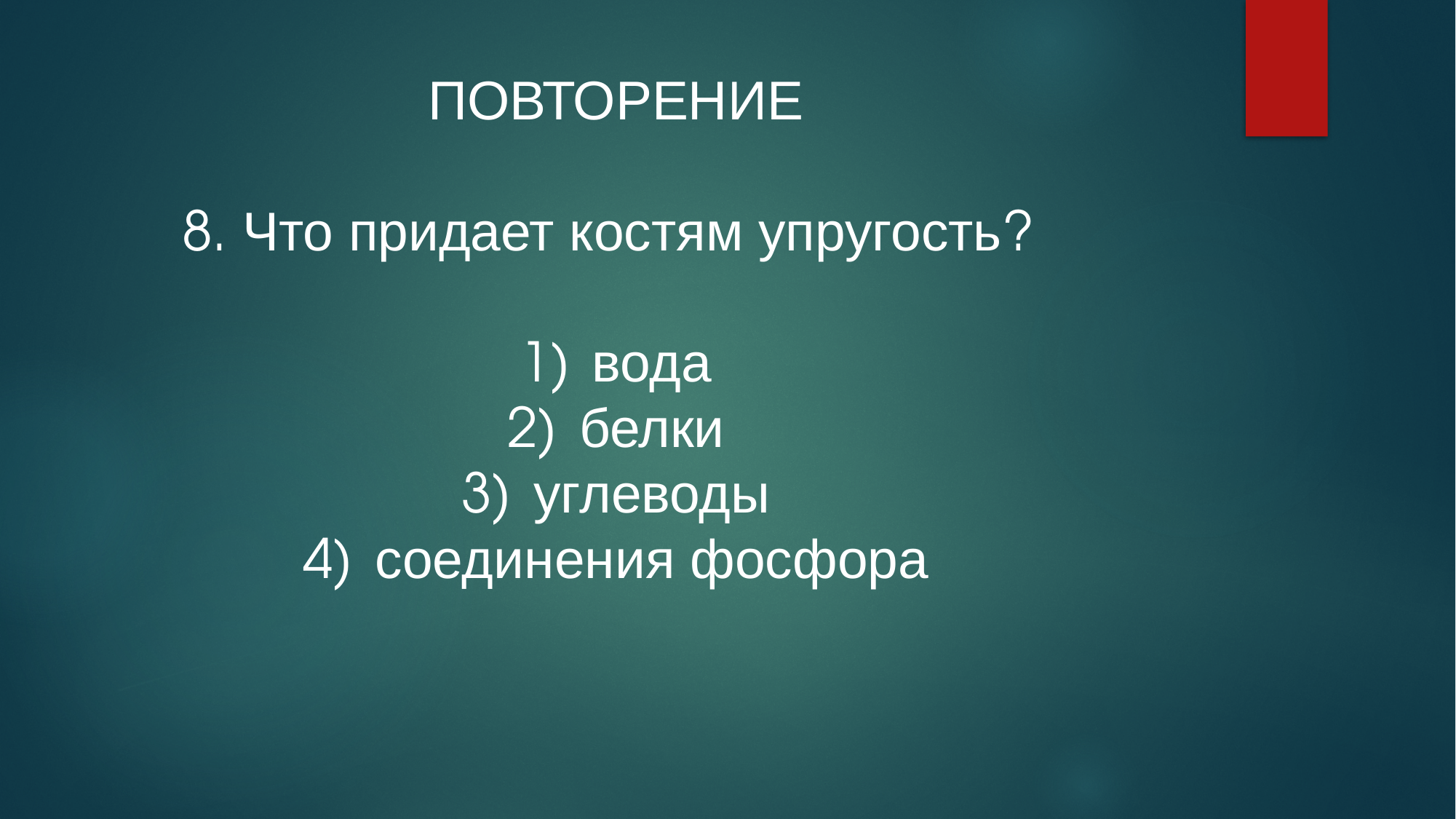

ПОВТОРЕНИЕ

8. Что придает костям упругость?

1)  вода
2)  белки
3)  углеводы
4)  соединения фосфора